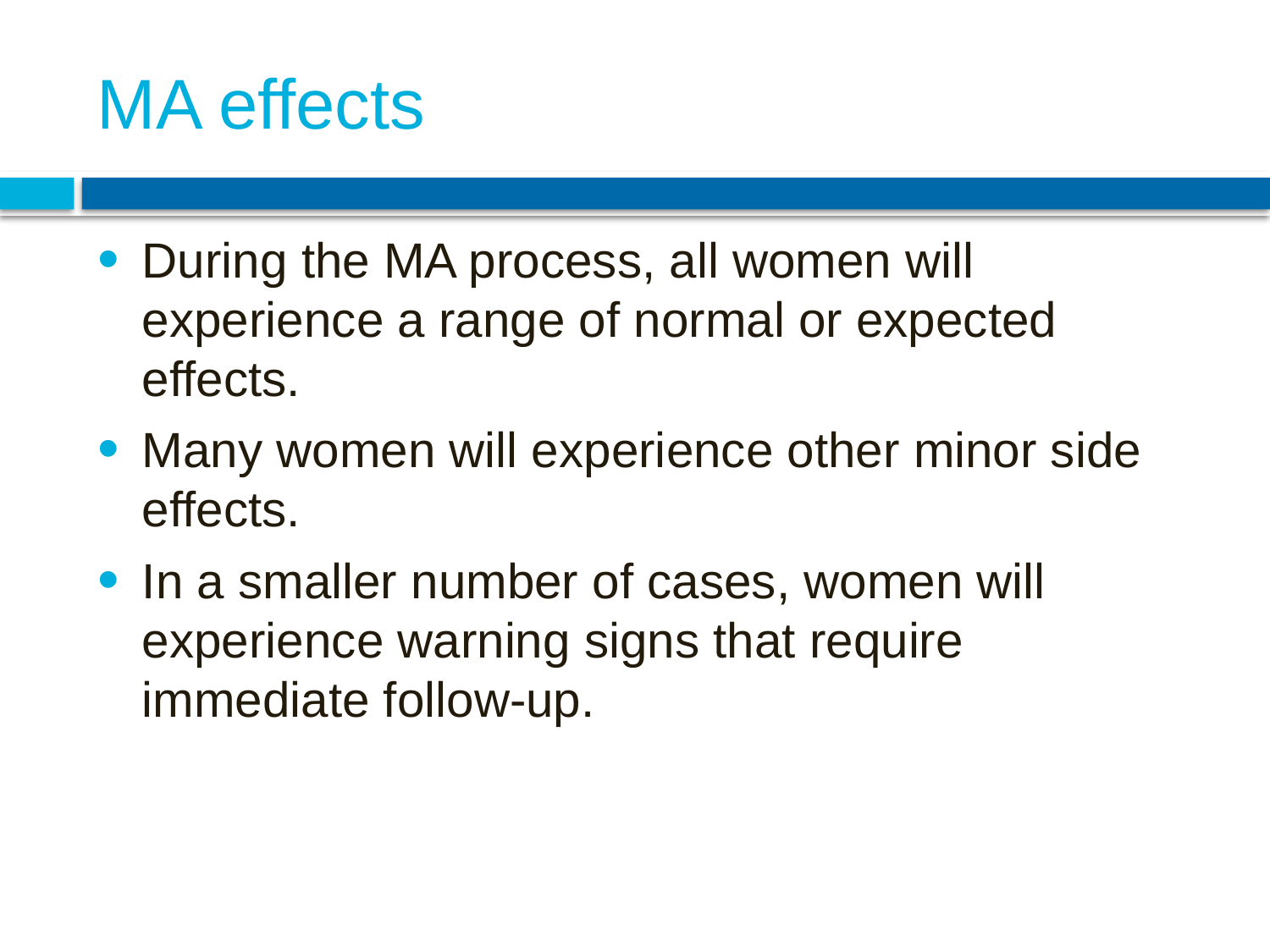

# MA effects
During the MA process, all women will experience a range of normal or expected effects.
Many women will experience other minor side effects.
In a smaller number of cases, women will experience warning signs that require immediate follow-up.